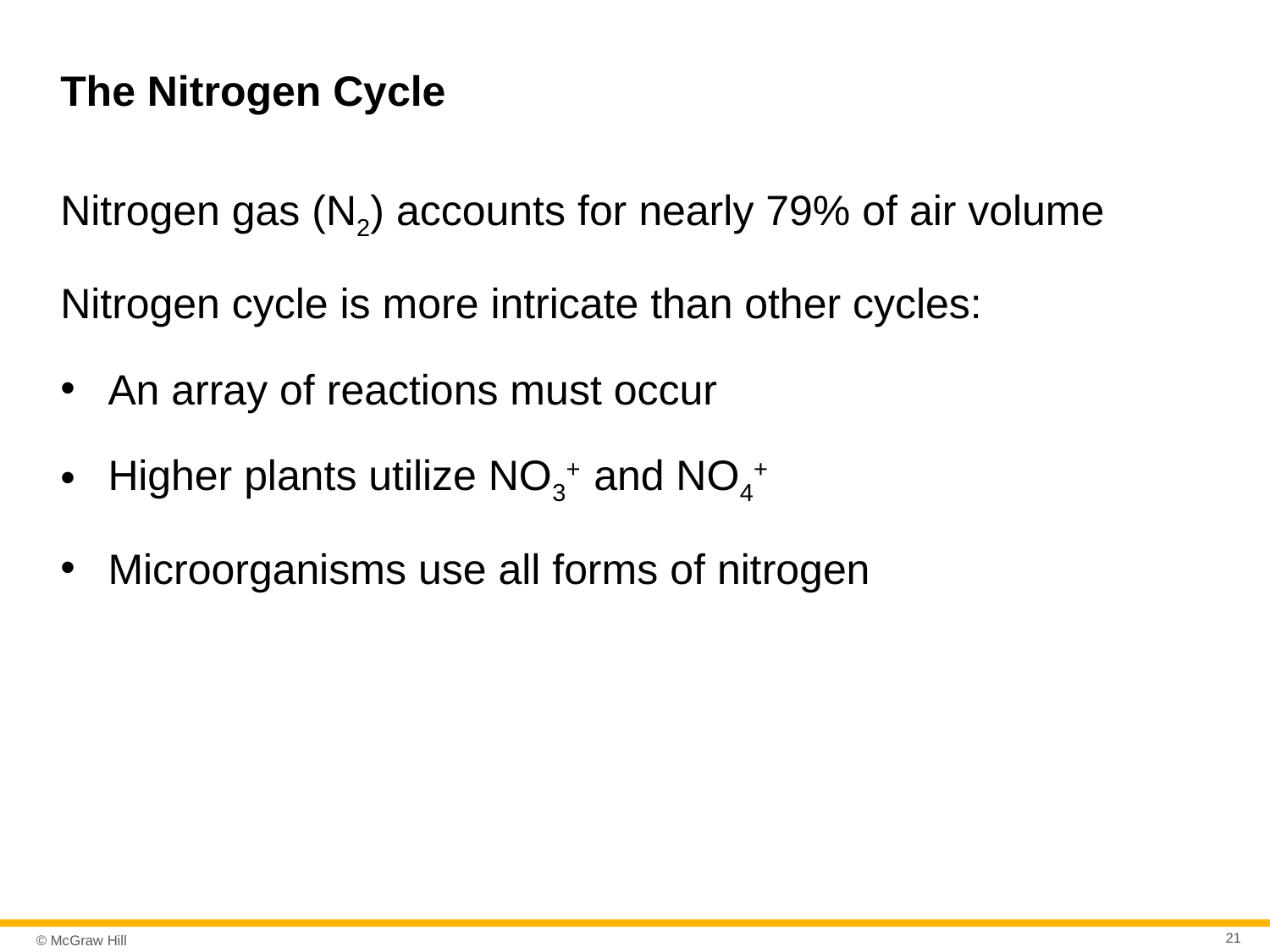

# The Nitrogen Cycle
Nitrogen gas (N2) accounts for nearly 79% of air volume
Nitrogen cycle is more intricate than other cycles:
An array of reactions must occur
Higher plants utilize NO3+  and NO4+
Microorganisms use all forms of nitrogen